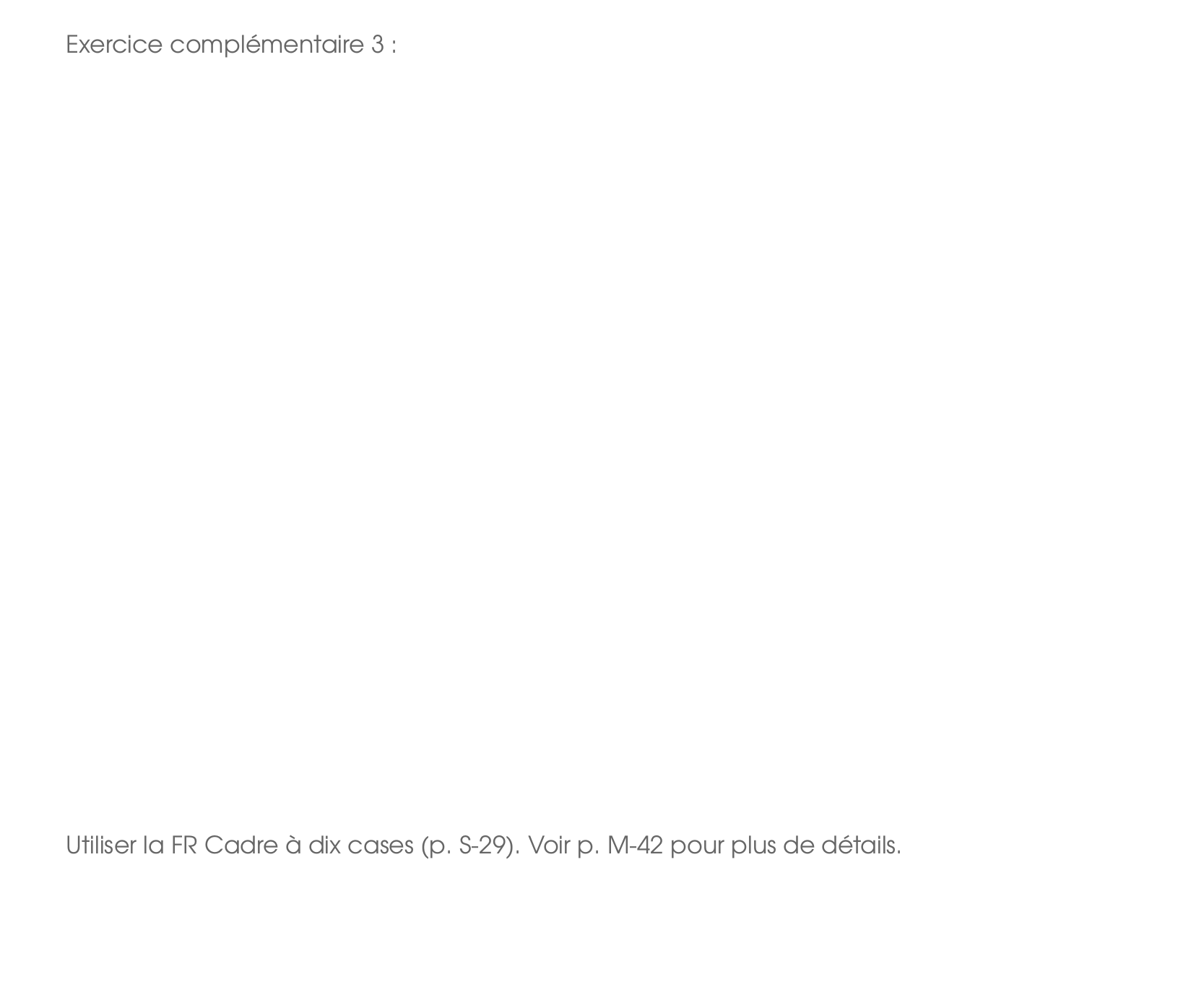

Exercice complémentaire 3 :
Utiliser la FR Cadre à dix cases (p. S-29). Voir p. M-42 pour plus de détails.